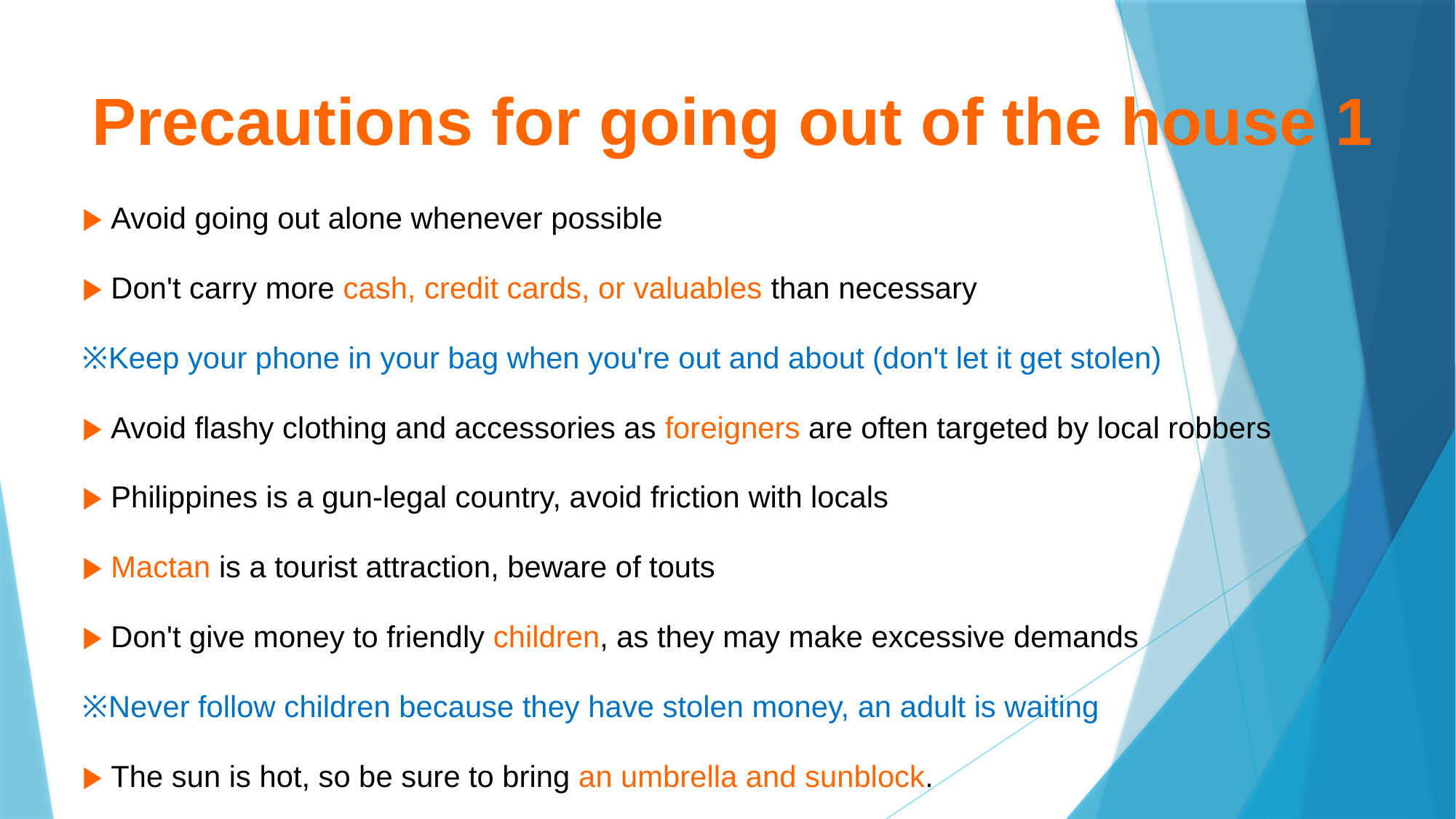

# Precautions for going out of the house 1
▶ Avoid going out alone whenever possible
▶ Don't carry more cash, credit cards, or valuables than necessary
※ Keep your phone in your bag when you're out and about (don't let it get stolen)
▶ Avoid flashy clothing and accessories as foreigners are often targeted by local robbers
▶ Philippines is a gun-legal country, avoid friction with locals
▶ Mactan is a tourist attraction, beware of touts
▶ Don't give money to friendly children, as they may make excessive demands
※ Never follow children because they have stolen money, an adult is waiting
▶ The sun is hot, so be sure to bring an umbrella and sunblock.